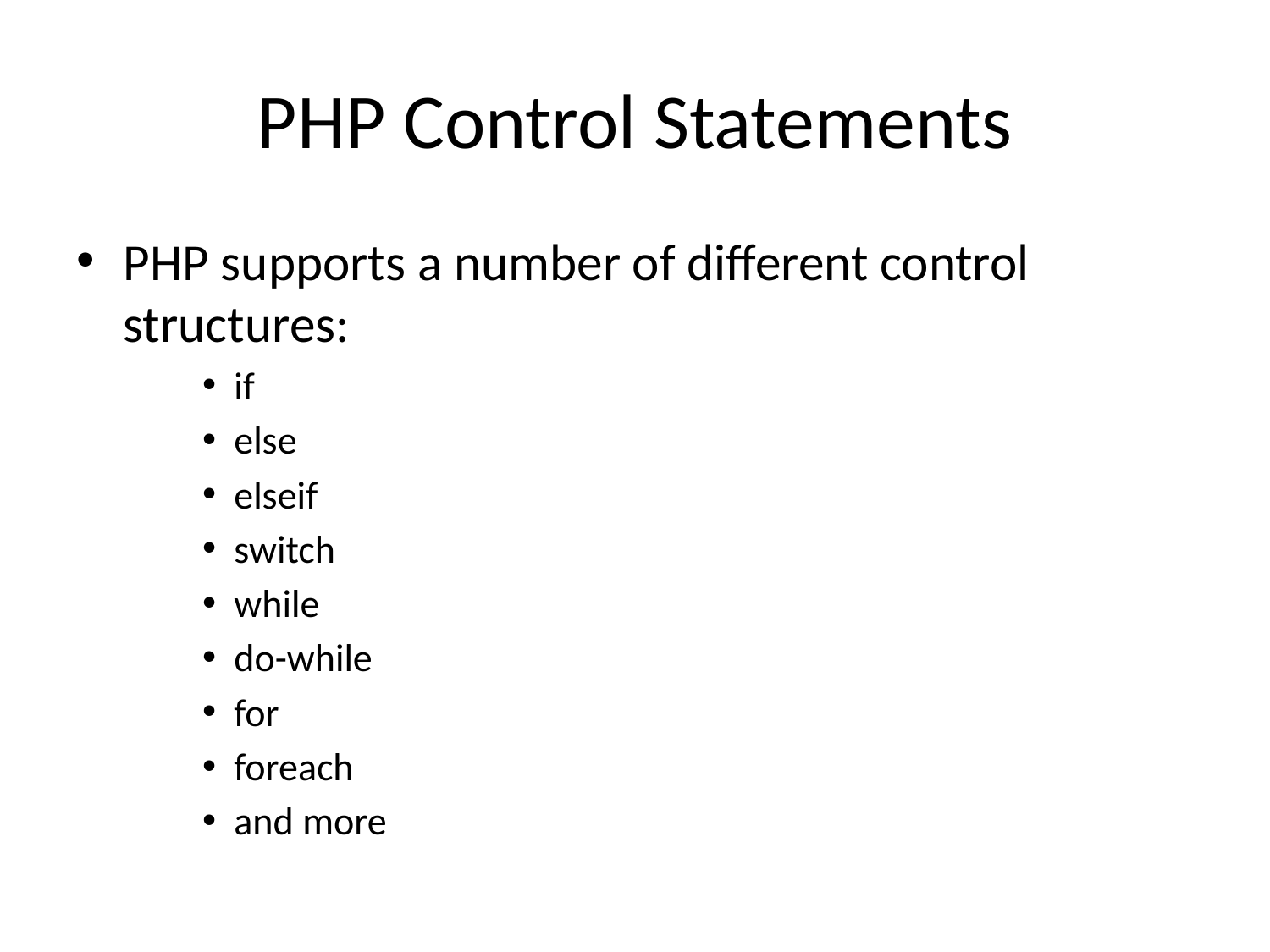

# PHP Control Statements
PHP supports a number of different control structures:
if
else
elseif
switch
while
do-while
for
foreach
and more